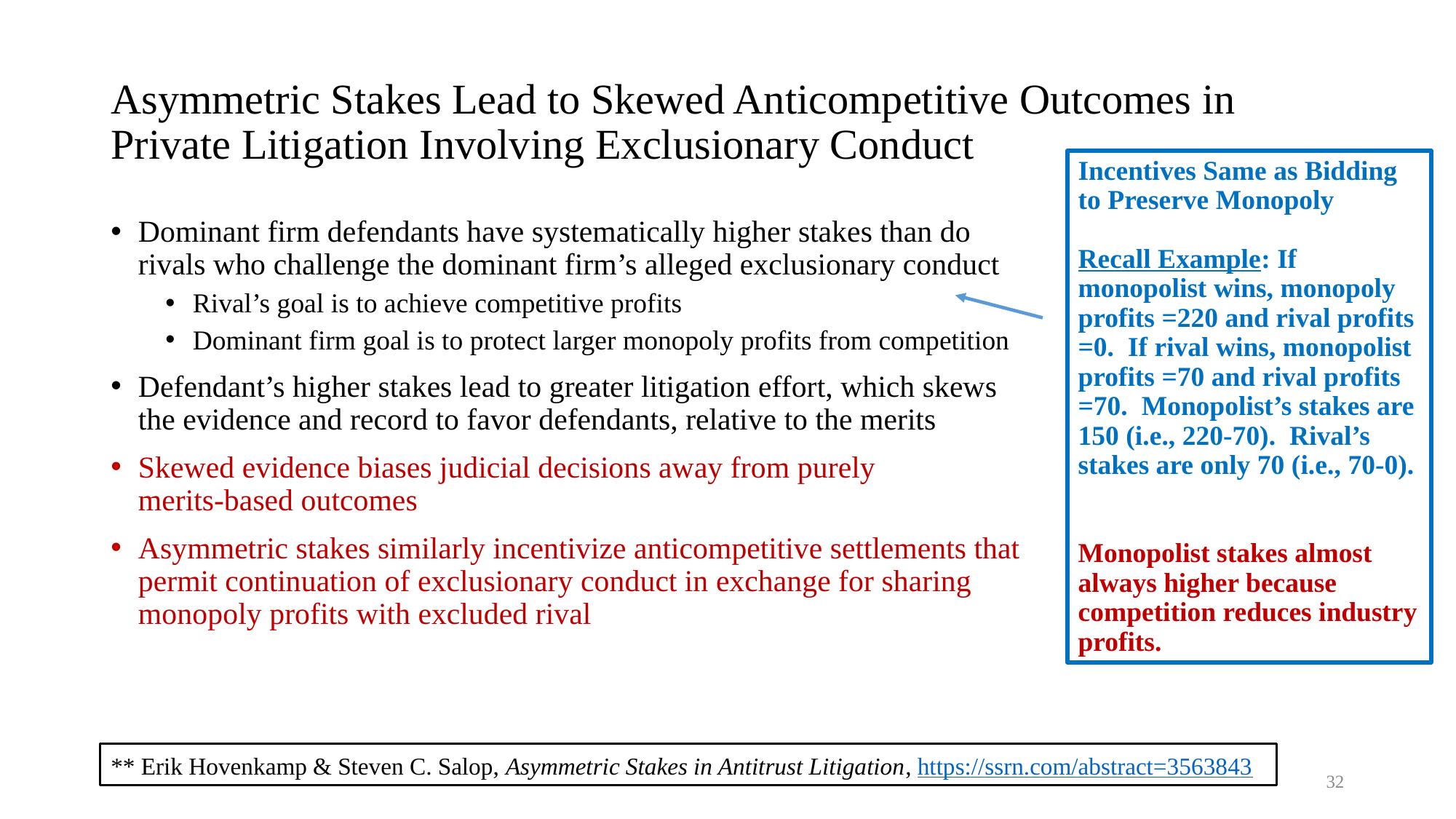

# Asymmetric Stakes Lead to Skewed Anticompetitive Outcomes in Private Litigation Involving Exclusionary Conduct
Incentives Same as Bidding to Preserve Monopoly

Recall Example: If monopolist wins, monopoly profits =220 and rival profits =0.  If rival wins, monopolist profits =70 and rival profits =70.  Monopolist’s stakes are 150 (i.e., 220-70).  Rival’s stakes are only 70 (i.e., 70-0).

Monopolist stakes almost always higher because  competition reduces industry profits.
Dominant firm defendants have systematically higher stakes than do rivals who challenge the dominant firm’s alleged exclusionary conduct
Rival’s goal is to achieve competitive profits
Dominant firm goal is to protect larger monopoly profits from competition
Defendant’s higher stakes lead to greater litigation effort, which skews the evidence and record to favor defendants, relative to the merits
Skewed evidence biases judicial decisions away from purely
merits-based outcomes
Asymmetric stakes similarly incentivize anticompetitive settlements that permit continuation of exclusionary conduct in exchange for sharing monopoly profits with excluded rival

** Erik Hovenkamp & Steven C. Salop, Asymmetric Stakes in Antitrust Litigation, https://ssrn.com/abstract=3563843
32